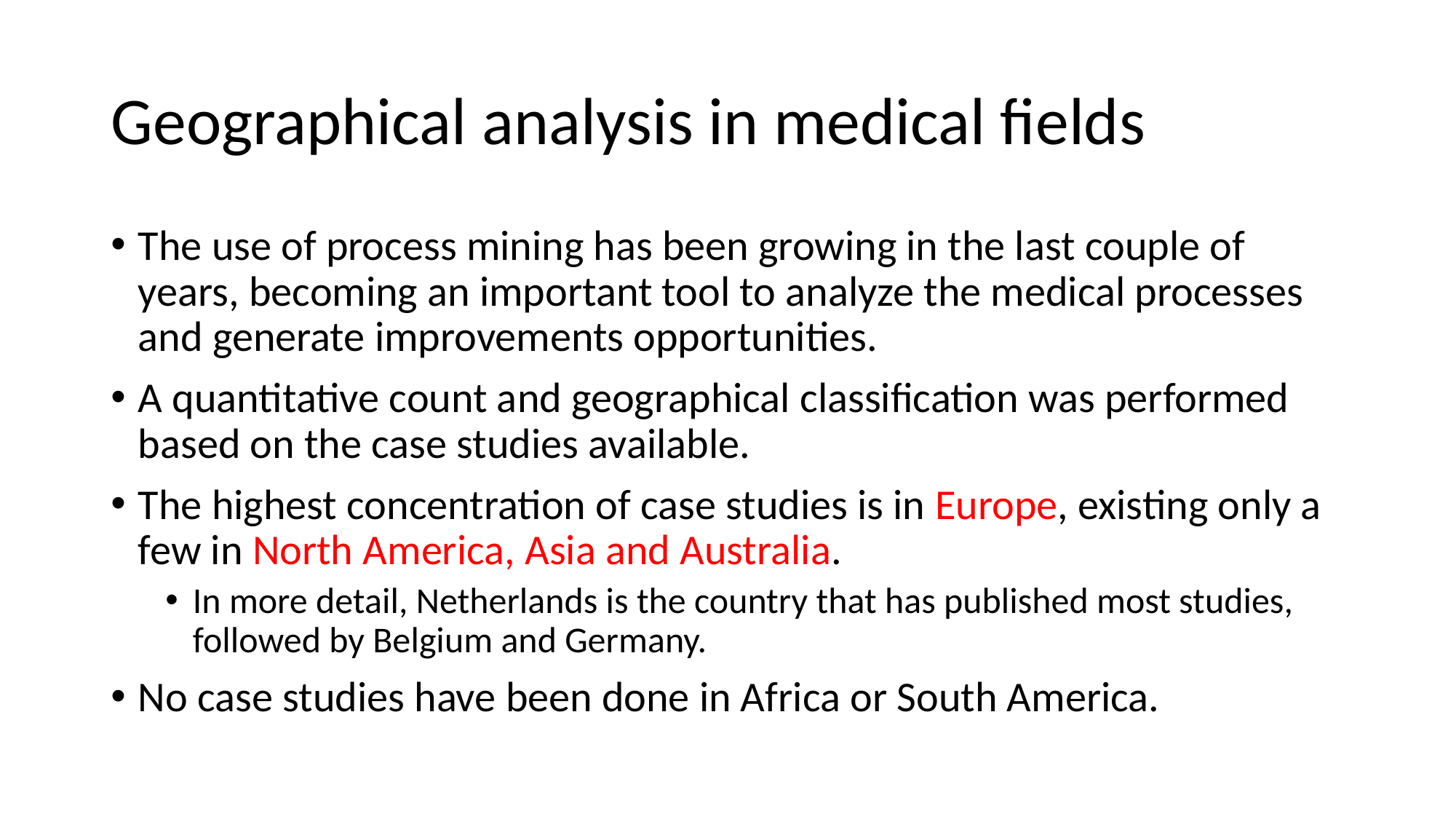

# Geographical analysis in medical fields
The use of process mining has been growing in the last couple of years, becoming an important tool to analyze the medical processes and generate improvements opportunities.
A quantitative count and geographical classification was performed based on the case studies available.
The highest concentration of case studies is in Europe, existing only a few in North America, Asia and Australia.
In more detail, Netherlands is the country that has published most studies, followed by Belgium and Germany.
No case studies have been done in Africa or South America.